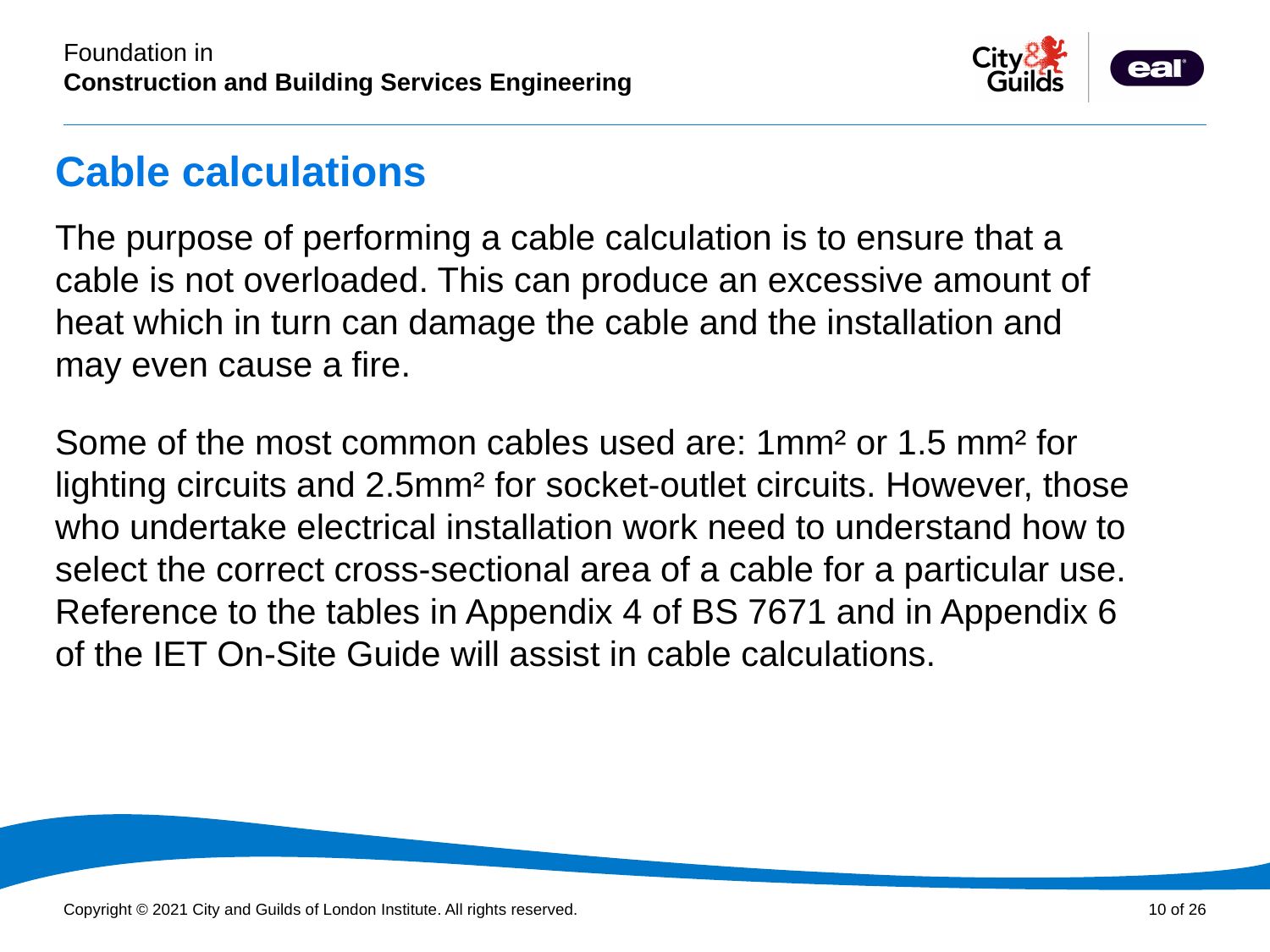

# Cable calculations
The purpose of performing a cable calculation is to ensure that a cable is not overloaded. This can produce an excessive amount of heat which in turn can damage the cable and the installation and may even cause a fire.
Some of the most common cables used are: 1mm² or 1.5 mm² for lighting circuits and 2.5mm² for socket-outlet circuits. However, those who undertake electrical installation work need to understand how to select the correct cross-sectional area of a cable for a particular use. Reference to the tables in Appendix 4 of BS 7671 and in Appendix 6 of the IET On-Site Guide will assist in cable calculations.